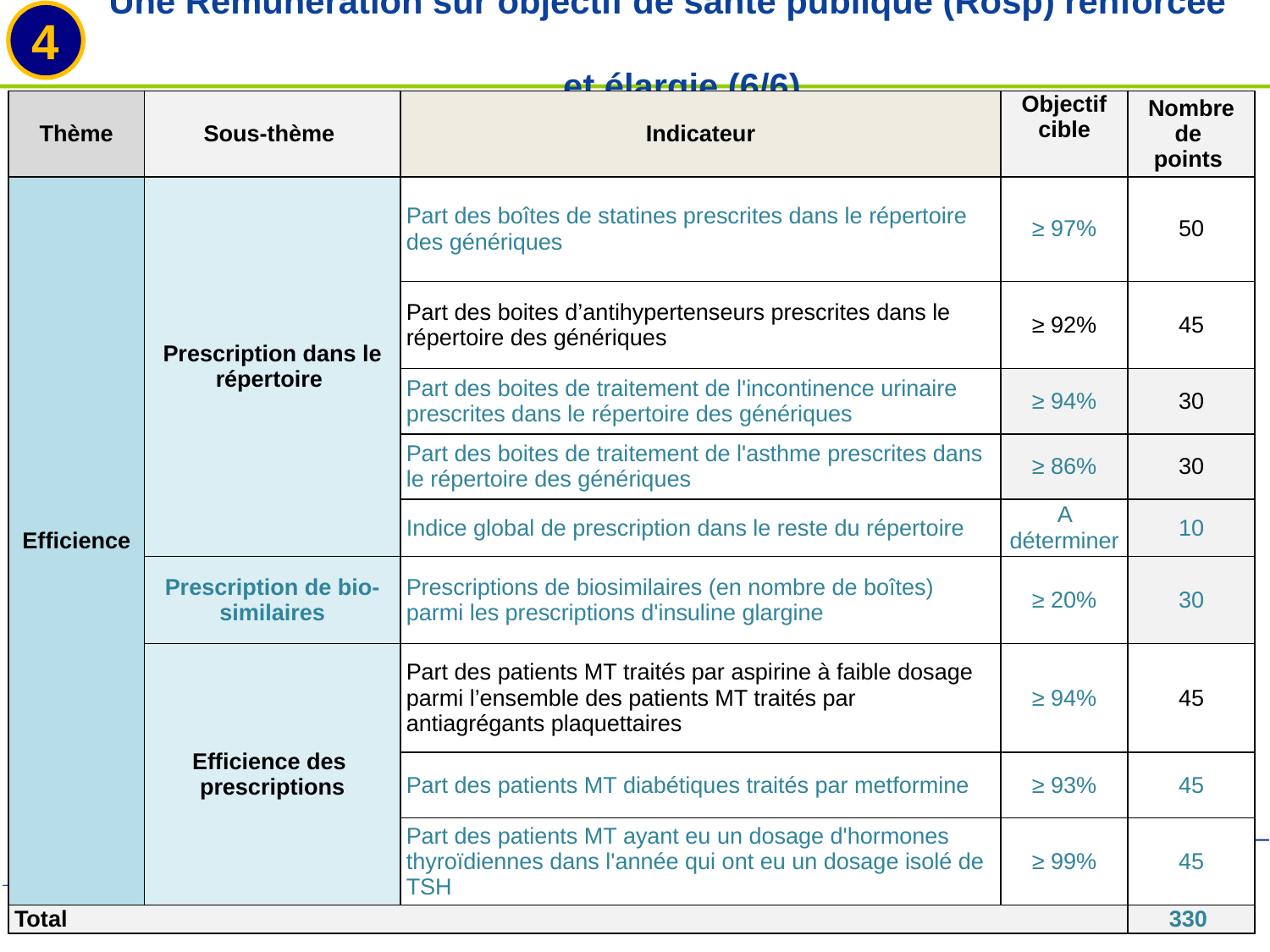

4
# Une Rémunération sur objectif de santé publique (Rosp) renforcée et élargie (6/6)
En bleu, les indicateurs nouveaux ou revus
| Thème | Sous-thème | Indicateur | Objectif cible | Nombre de points |
| --- | --- | --- | --- | --- |
| Efficience | Prescription dans le répertoire | Part des boîtes de statines prescrites dans le répertoire des génériques | ≥ 97% | 50 |
|  |  | Part des boites d’antihypertenseurs prescrites dans le répertoire des génériques | ≥ 92% | 45 |
|  |  | Part des boites de traitement de l'incontinence urinaire prescrites dans le répertoire des génériques | ≥ 94% | 30 |
|  |  | Part des boites de traitement de l'asthme prescrites dans le répertoire des génériques | ≥ 86% | 30 |
|  |  | Indice global de prescription dans le reste du répertoire | A déterminer | 10 |
|  | Prescription de bio-similaires | Prescriptions de biosimilaires (en nombre de boîtes) parmi les prescriptions d'insuline glargine | ≥ 20% | 30 |
|  | Efficience des prescriptions | Part des patients MT traités par aspirine à faible dosage parmi l’ensemble des patients MT traités par antiagrégants plaquettaires | ≥ 94% | 45 |
|  |  | Part des patients MT diabétiques traités par metformine | ≥ 93% | 45 |
|  |  | Part des patients MT ayant eu un dosage d'hormones thyroïdiennes dans l'année qui ont eu un dosage isolé de TSH | ≥ 99% | 45 |
| Total |  |  |  | 330 |
31